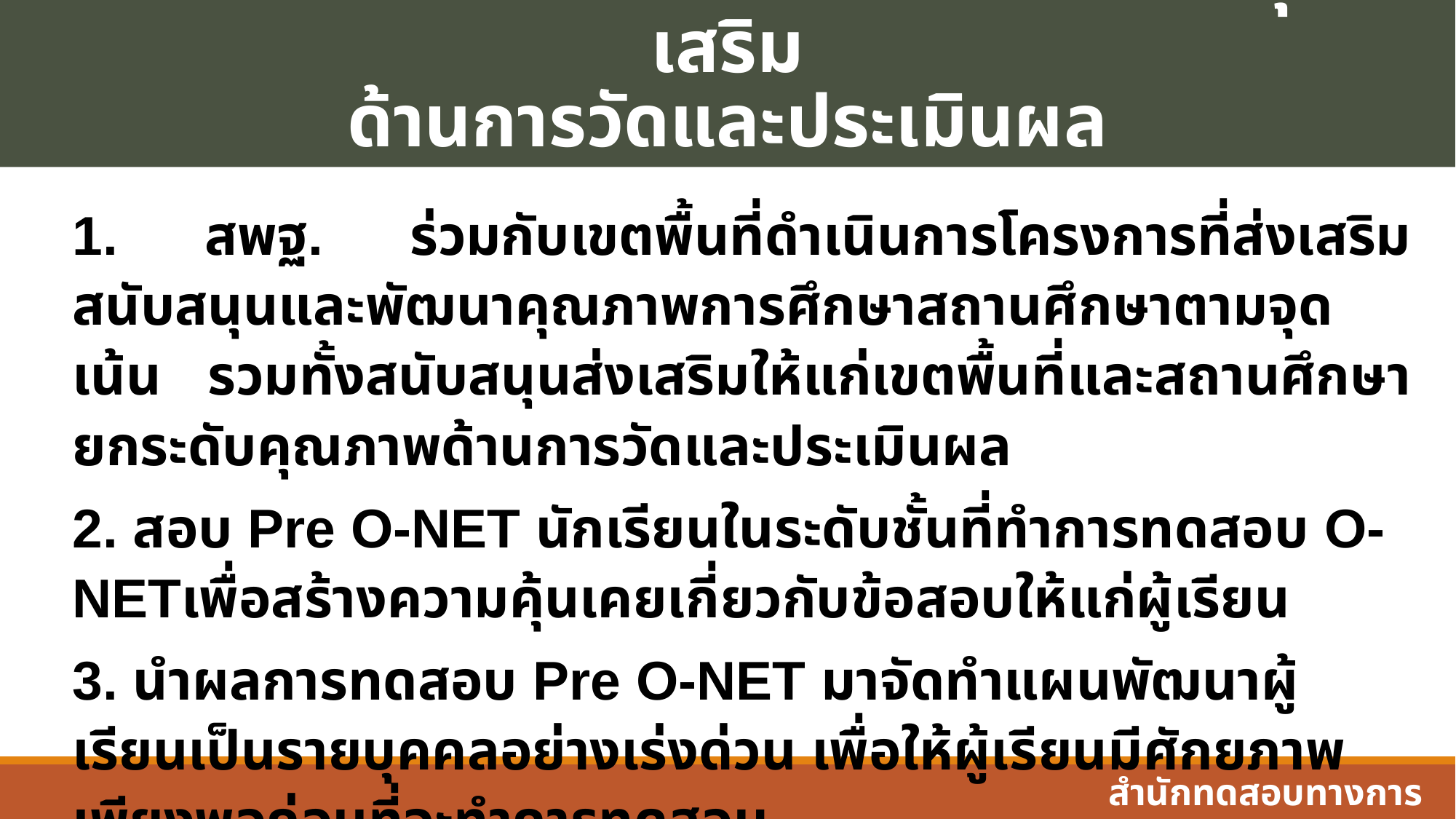

# วิธีที่ 5 วางระบบการพัฒนา และการสนับสนุนส่งเสริม ด้านการวัดและประเมินผล
1. สพฐ. ร่วมกับเขตพื้นที่ดำเนินการโครงการที่ส่งเสริมสนับสนุนและพัฒนาคุณภาพการศึกษาสถานศึกษาตามจุดเน้น รวมทั้งสนับสนุนส่งเสริมให้แก่เขตพื้นที่และสถานศึกษายกระดับคุณภาพด้านการวัดและประเมินผล
2. สอบ Pre O-NET นักเรียนในระดับชั้นที่ทำการทดสอบ O-NETเพื่อสร้างความคุ้นเคยเกี่ยวกับข้อสอบให้แก่ผู้เรียน
3. นำผลการทดสอบ Pre O-NET มาจัดทำแผนพัฒนาผู้เรียนเป็นรายบุคคลอย่างเร่งด่วน เพื่อให้ผู้เรียนมีศักยภาพเพียงพอก่อนที่จะทำการทดสอบ
สำนักทดสอบทางการศึกษา สพฐ.